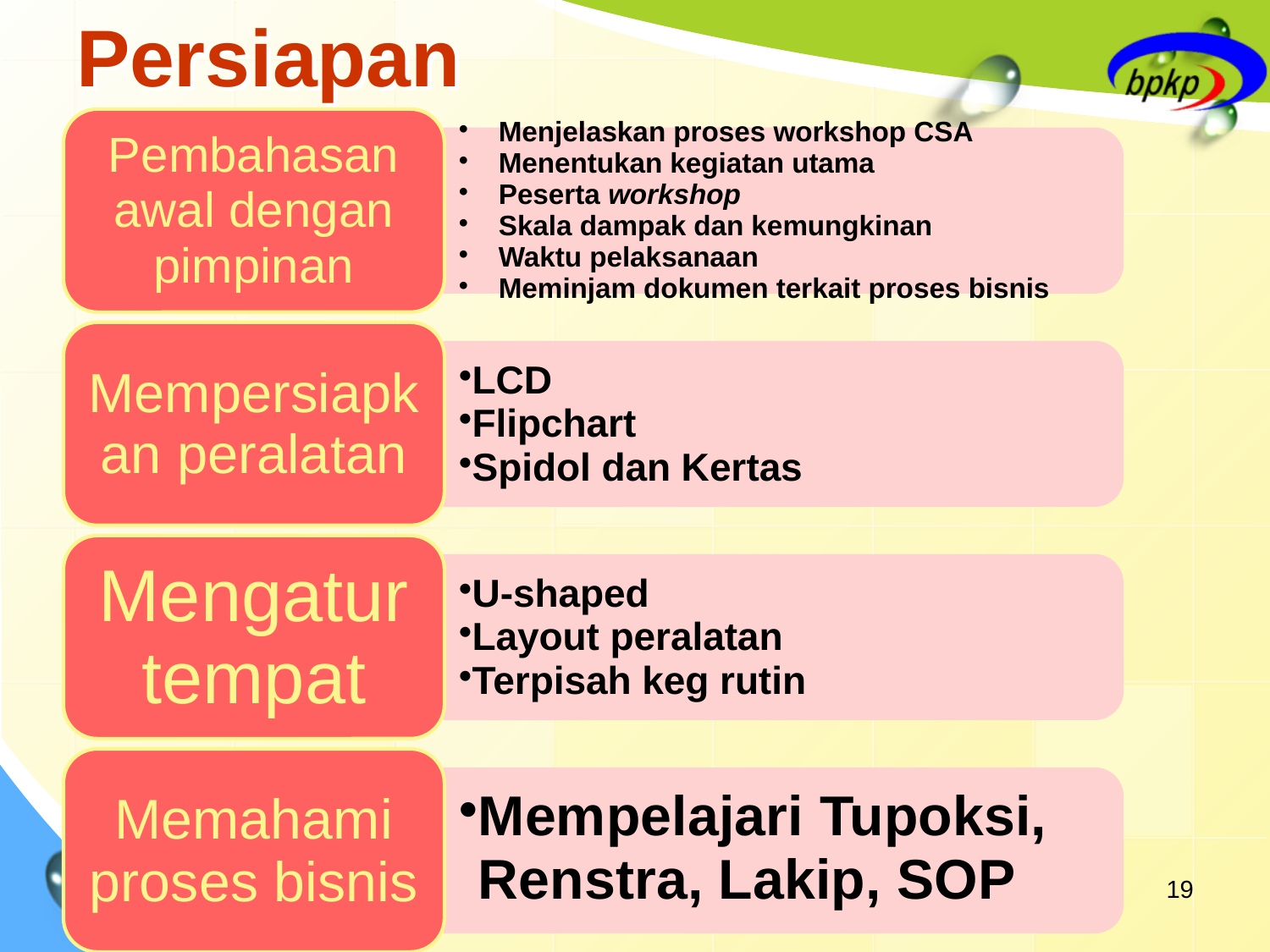

# Persiapan
Pembahasan awal dengan pimpinan
Menjelaskan proses workshop CSA
Peserta workshop
Skala dampak dan kemungkinan
Mempersiapkan peralatan
Waktu pelaksanaan
LCD
Flipchart
Spidol dan Kertas
U-shaped
Layout peralatan
Terpisah keg rutin
Menentukan kegiatan utama
Meminjam dokumen terkait proses bisnis
19